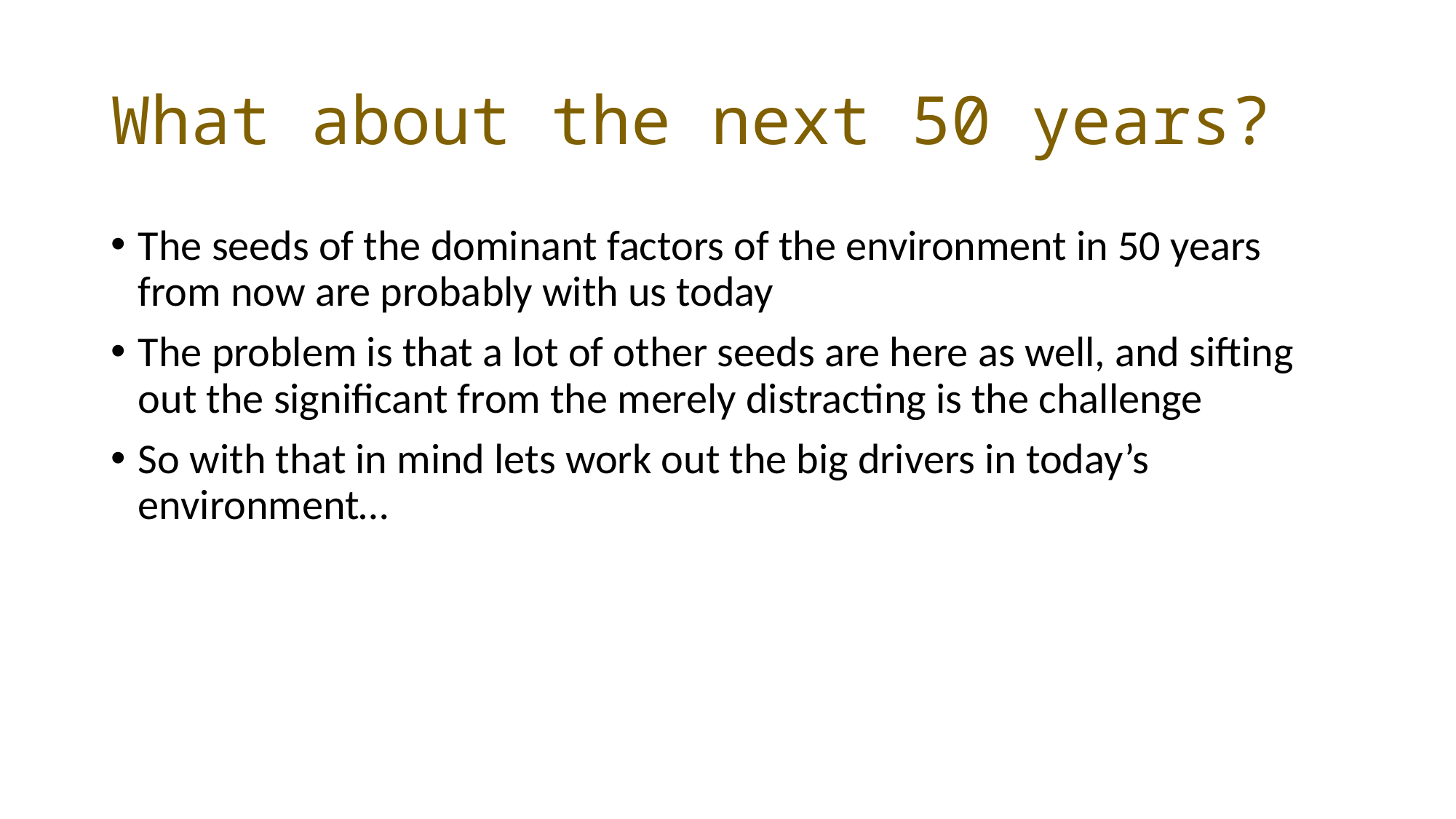

# What about the next 50 years?
The seeds of the dominant factors of the environment in 50 years from now are probably with us today
The problem is that a lot of other seeds are here as well, and sifting out the significant from the merely distracting is the challenge
So with that in mind lets work out the big drivers in today’s environment…